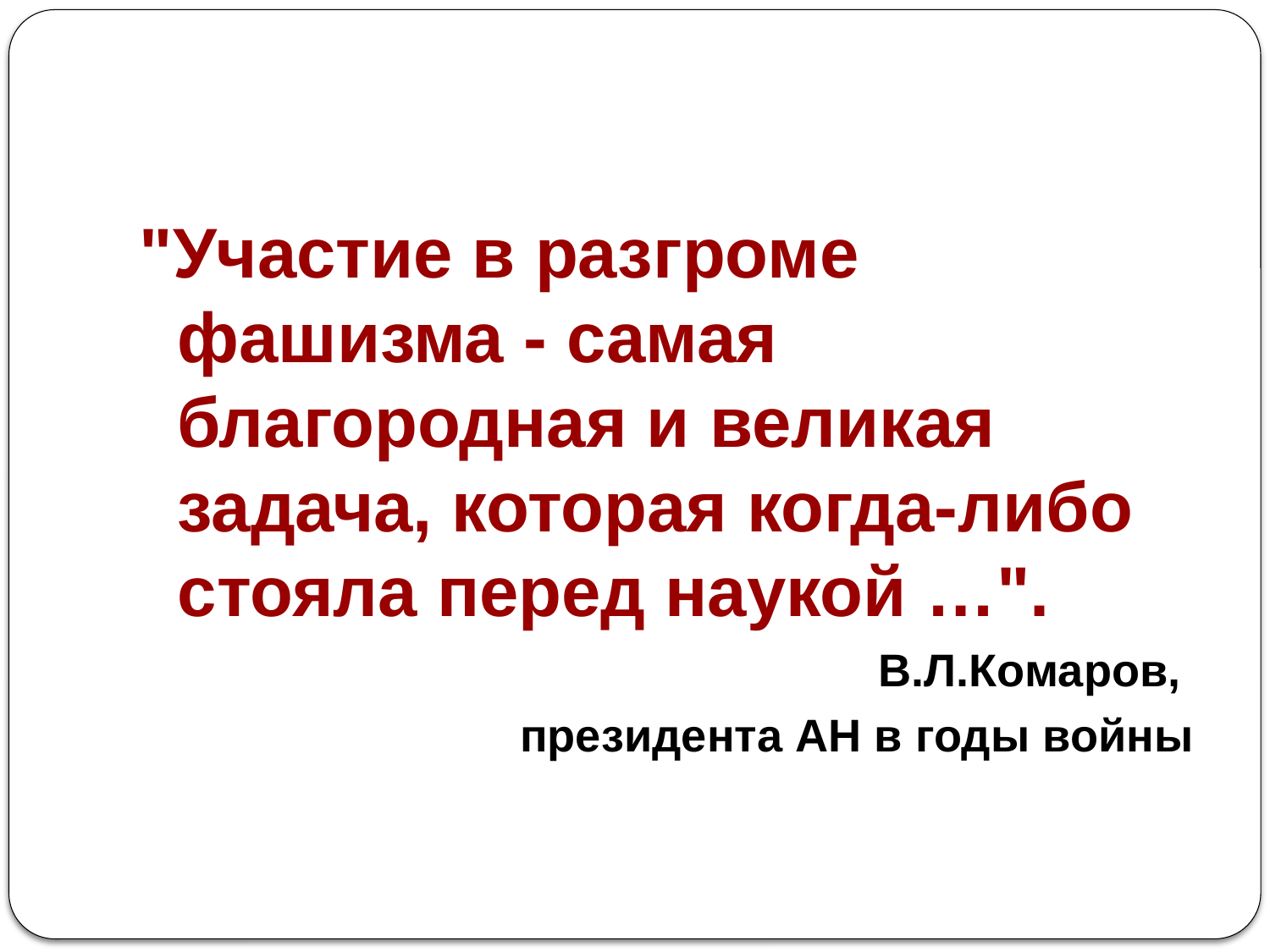

"Участие в разгроме фашизма - самая благородная и великая задача, которая когда-либо стояла перед наукой …".
В.Л.Комаров,
президента АН в годы войны